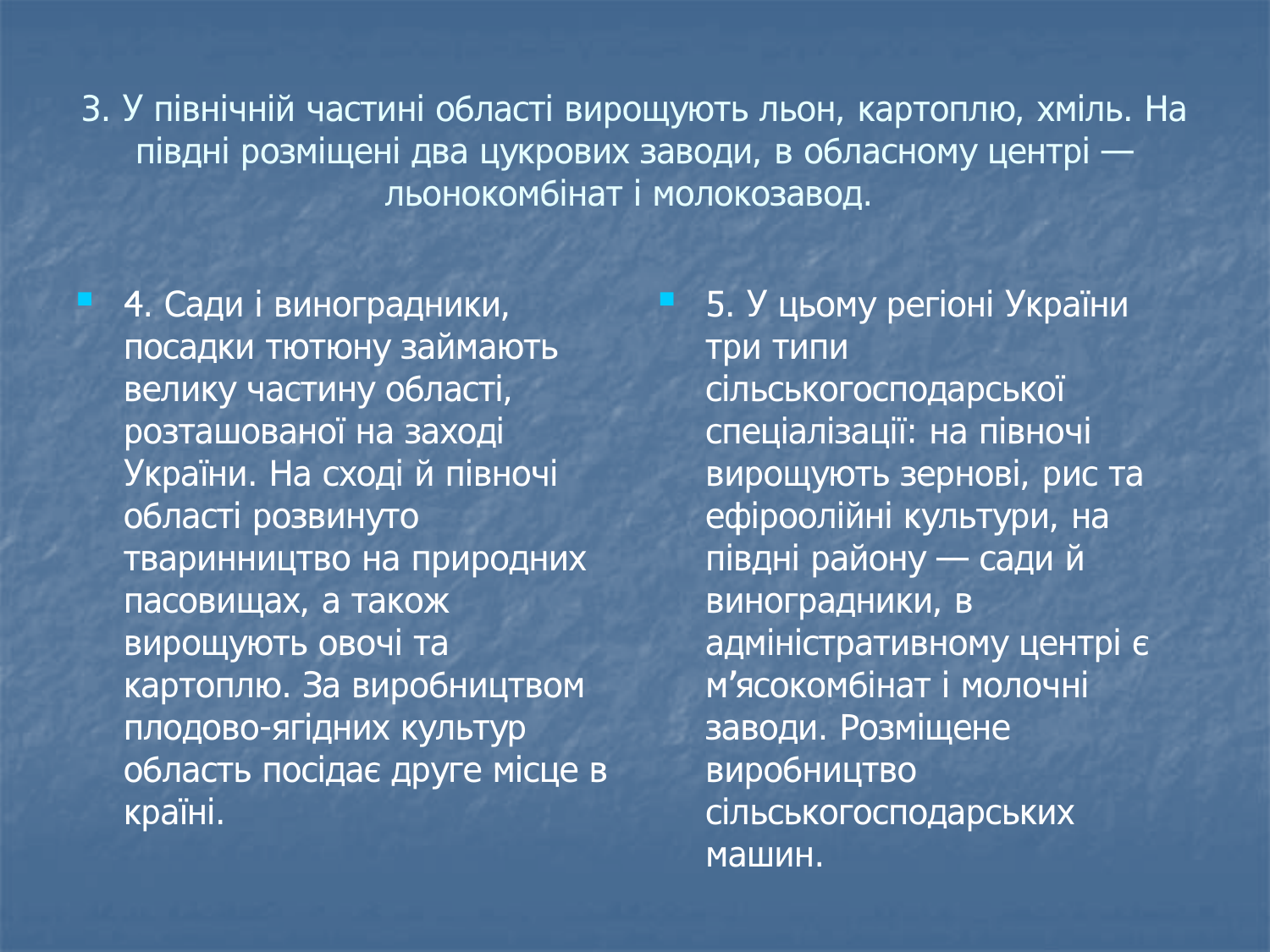

# 3. У північній частині області вирощують льон, картоплю, хміль. На півдні розміщені два цукрових заводи, в обласному центрі — льонокомбінат і молокозавод.
4. Сади і виноградники, посадки тютюну займають велику частину області, розташованої на заході України. На сході й півночі області розвинуто тваринництво на природних пасовищах, а також вирощують овочі та картоплю. За виробництвом плодово-ягідних культур область посідає друге місце в країні.
5. У цьому регіоні України три типи сільськогосподарської спеціалізації: на півночі вирощують зернові, рис та ефіроолійні культури, на півдні району — сади й виноградники, в адміністративному центрі є м’ясокомбінат і молочні заводи. Розміщене виробництво сільськогосподарських машин.